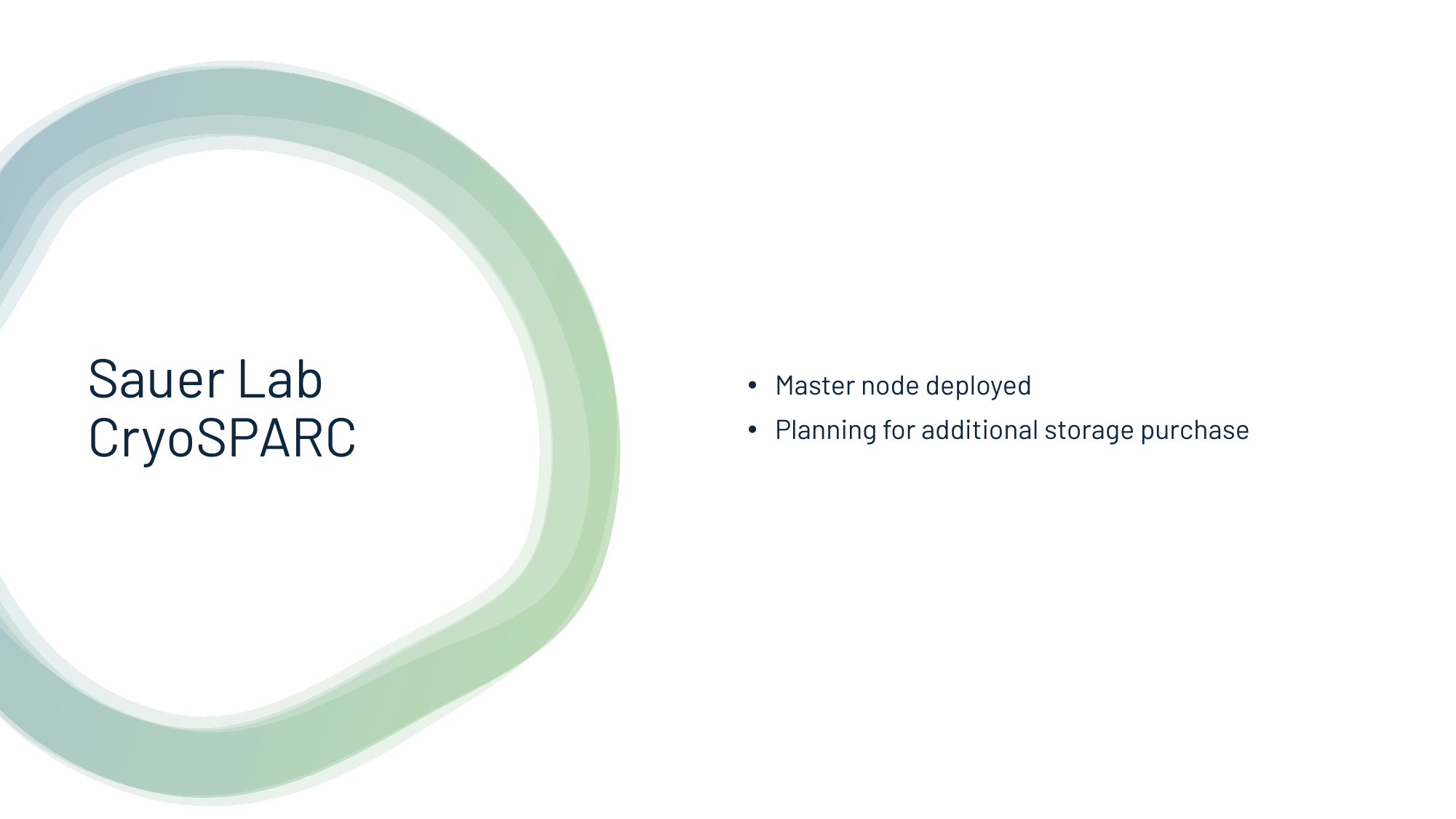

Master node deployed
Planning for additional storage purchase
# Sauer Lab CryoSPARC